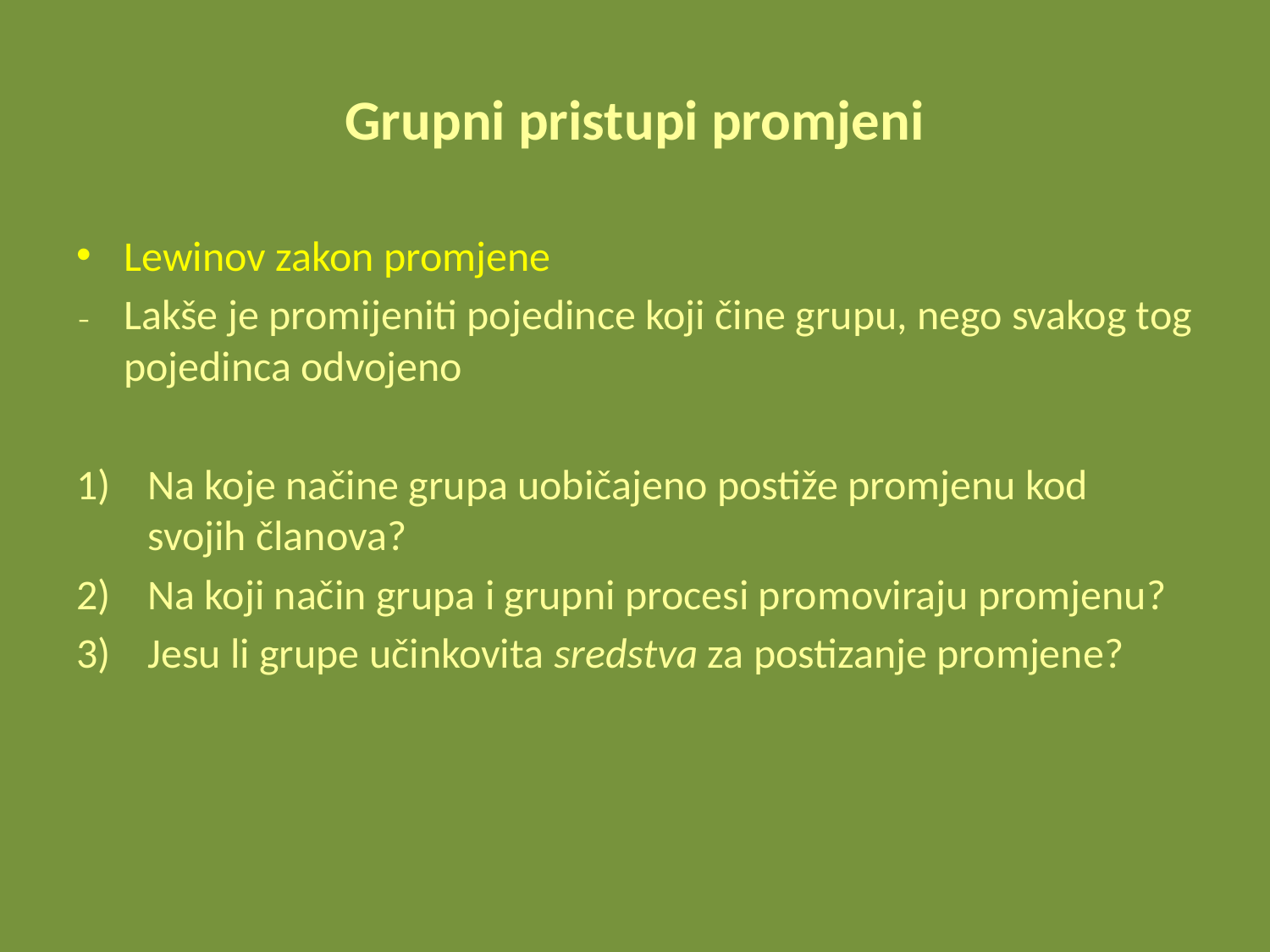

# Grupni pristupi promjeni
Lewinov zakon promjene
Lakše je promijeniti pojedince koji čine grupu, nego svakog tog pojedinca odvojeno

Na koje načine grupa uobičajeno postiže promjenu kod svojih članova?
Na koji način grupa i grupni procesi promoviraju promjenu?
Jesu li grupe učinkovita sredstva za postizanje promjene?